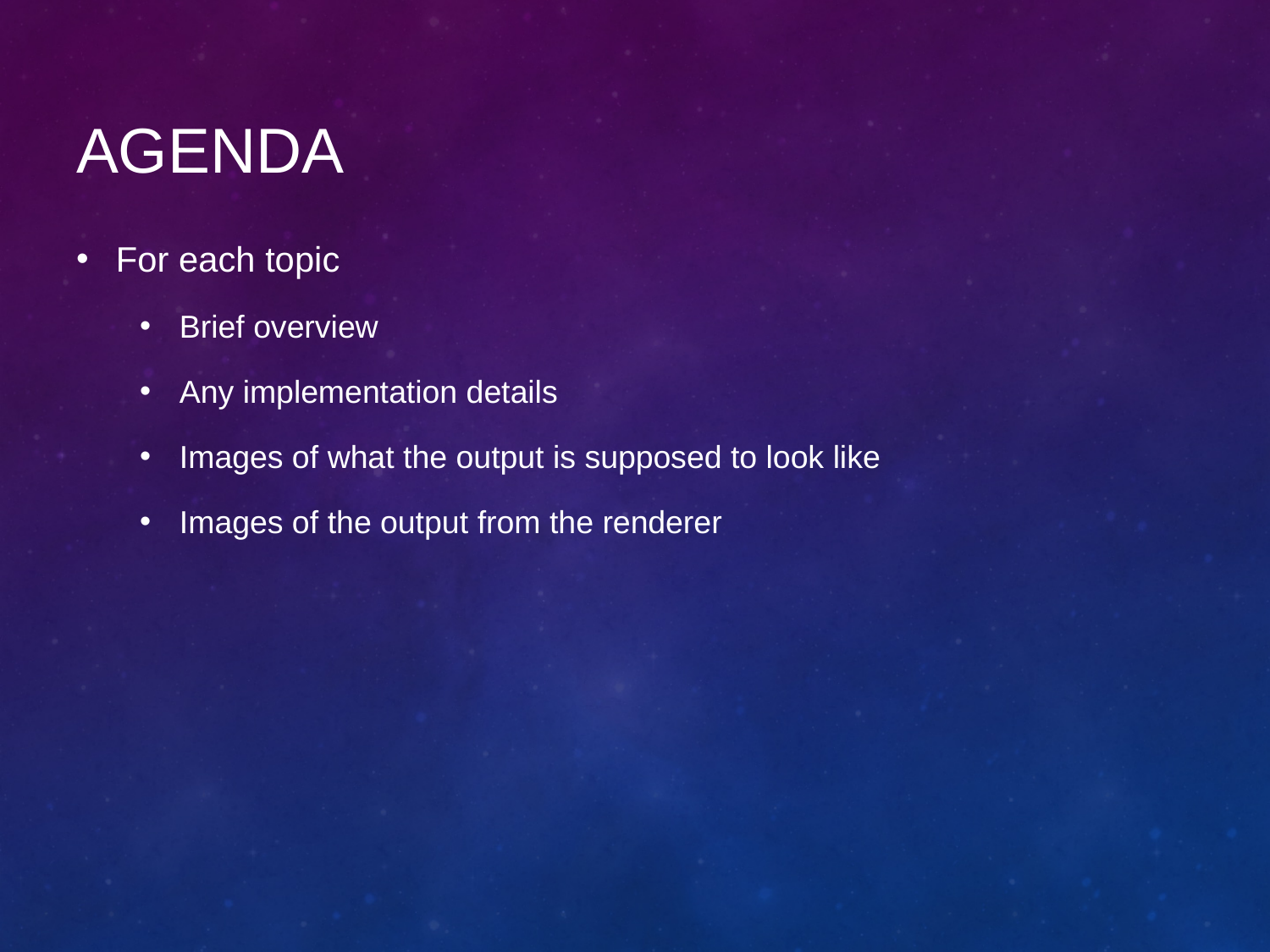

# Agenda
For each topic
Brief overview
Any implementation details
Images of what the output is supposed to look like
Images of the output from the renderer